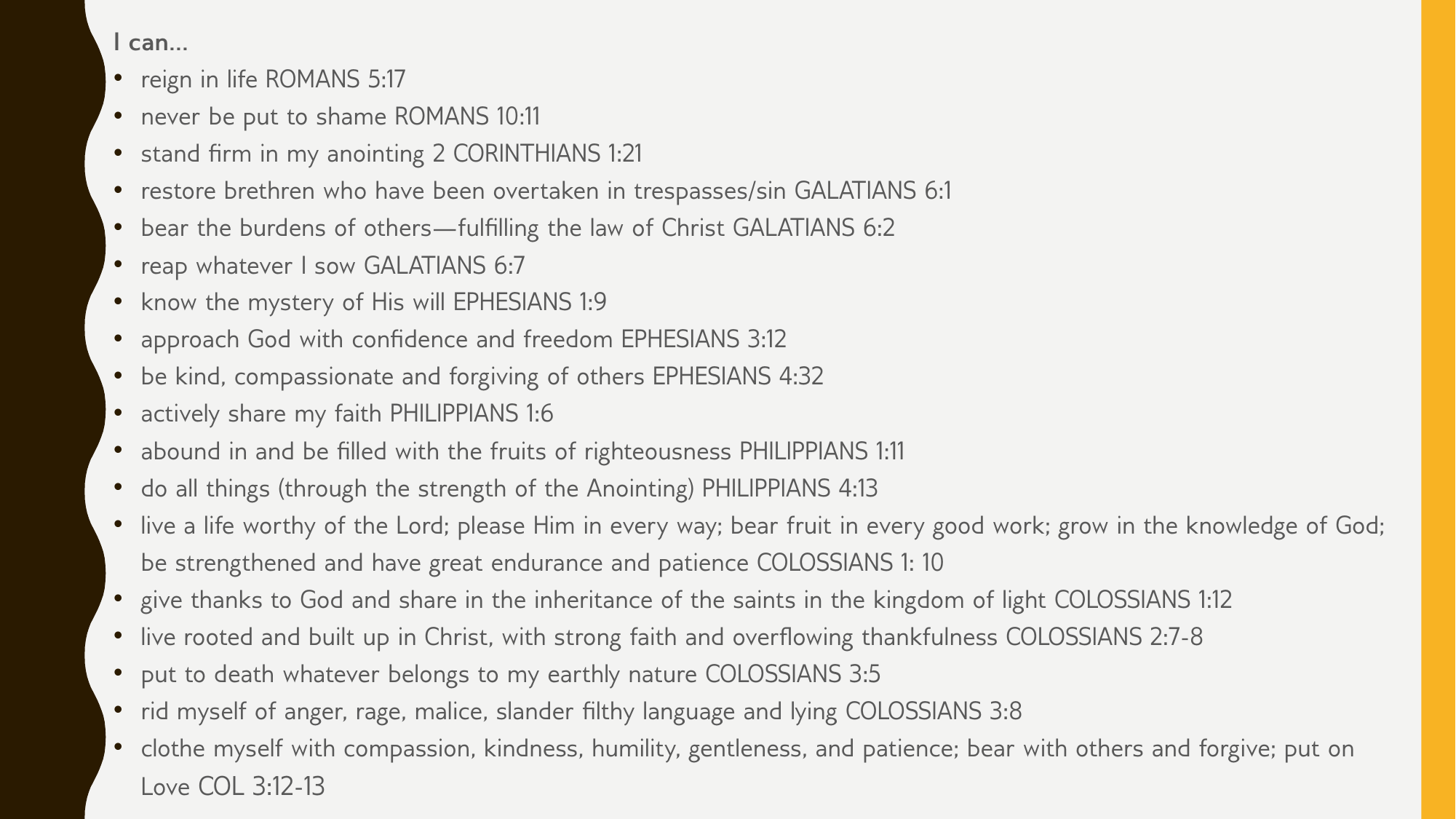

I can...
reign in life ROMANS 5:17
never be put to shame ROMANS 10:11
stand firm in my anointing 2 CORINTHIANS 1:21
restore brethren who have been overtaken in trespasses/sin GALATIANS 6:1
bear the burdens of others—fulfilling the law of Christ GALATIANS 6:2
reap whatever I sow GALATIANS 6:7
know the mystery of His will EPHESIANS 1:9
approach God with confidence and freedom EPHESIANS 3:12
be kind, compassionate and forgiving of others EPHESIANS 4:32
actively share my faith PHILIPPIANS 1:6
abound in and be filled with the fruits of righteousness PHILIPPIANS 1:11
do all things (through the strength of the Anointing) PHILIPPIANS 4:13
live a life worthy of the Lord; please Him in every way; bear fruit in every good work; grow in the knowledge of God; be strengthened and have great endurance and patience COLOSSIANS 1: 10
give thanks to God and share in the inheritance of the saints in the kingdom of light COLOSSIANS 1:12
live rooted and built up in Christ, with strong faith and overflowing thankfulness COLOSSIANS 2:7-8
put to death whatever belongs to my earthly nature COLOSSIANS 3:5
rid myself of anger, rage, malice, slander filthy language and lying COLOSSIANS 3:8
clothe myself with compassion, kindness, humility, gentleness, and patience; bear with others and forgive; put on Love COL 3:12-13